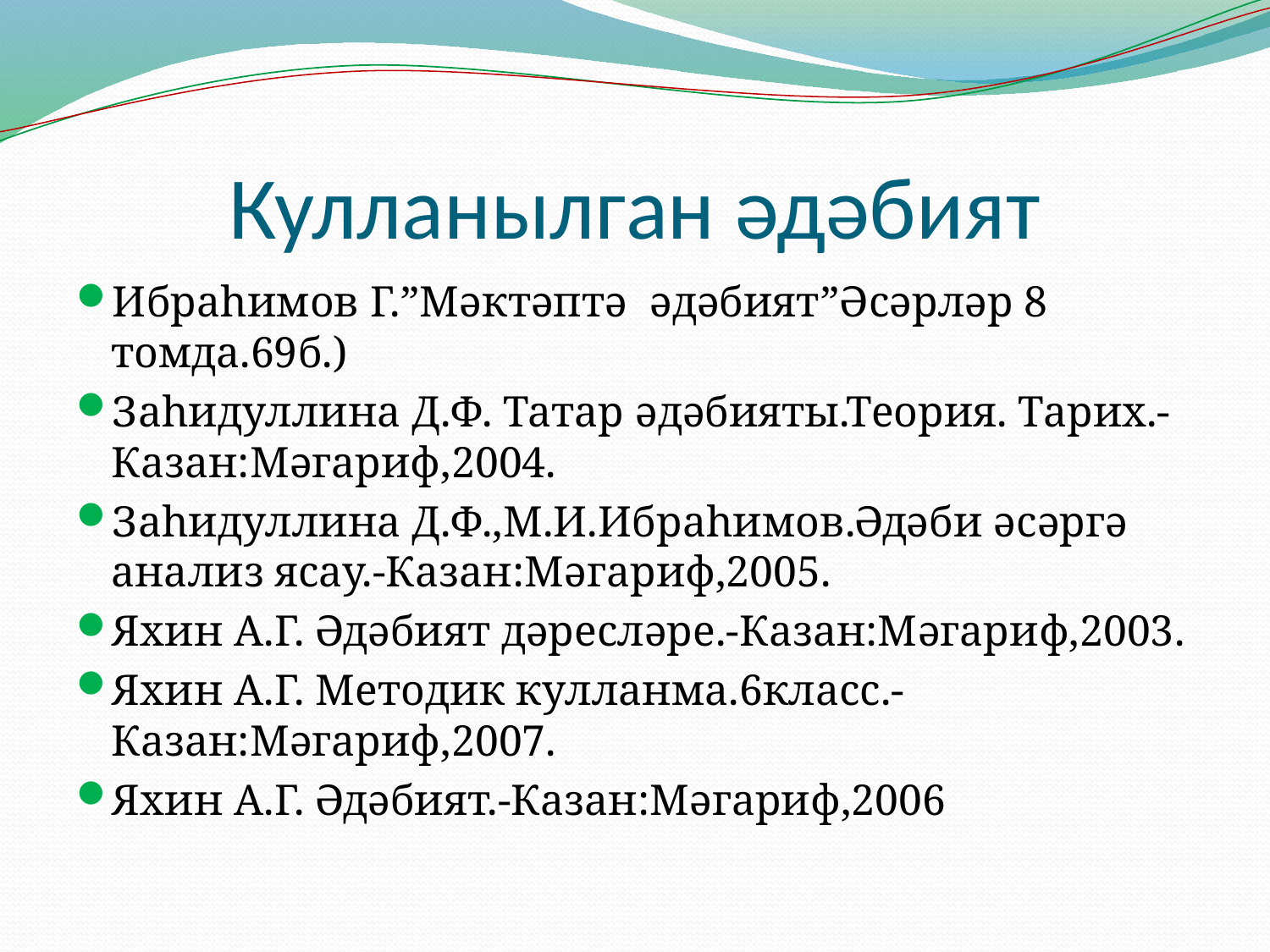

# Кулланылган әдәбият
Ибраһимов Г.”Мәктәптә  әдәбият”Әсәрләр 8 томда.69б.)
Заһидуллина Д.Ф. Татар әдәбияты.Теория. Тарих.-Казан:Мәгариф,2004.
Заһидуллина Д.Ф.,М.И.Ибраһимов.Әдәби әсәргә анализ ясау.-Казан:Мәгариф,2005.
Яхин А.Г. Әдәбият дәресләре.-Казан:Мәгариф,2003.
Яхин А.Г. Методик кулланма.6класс.-Казан:Мәгариф,2007.
Яхин А.Г. Әдәбият.-Казан:Мәгариф,2006